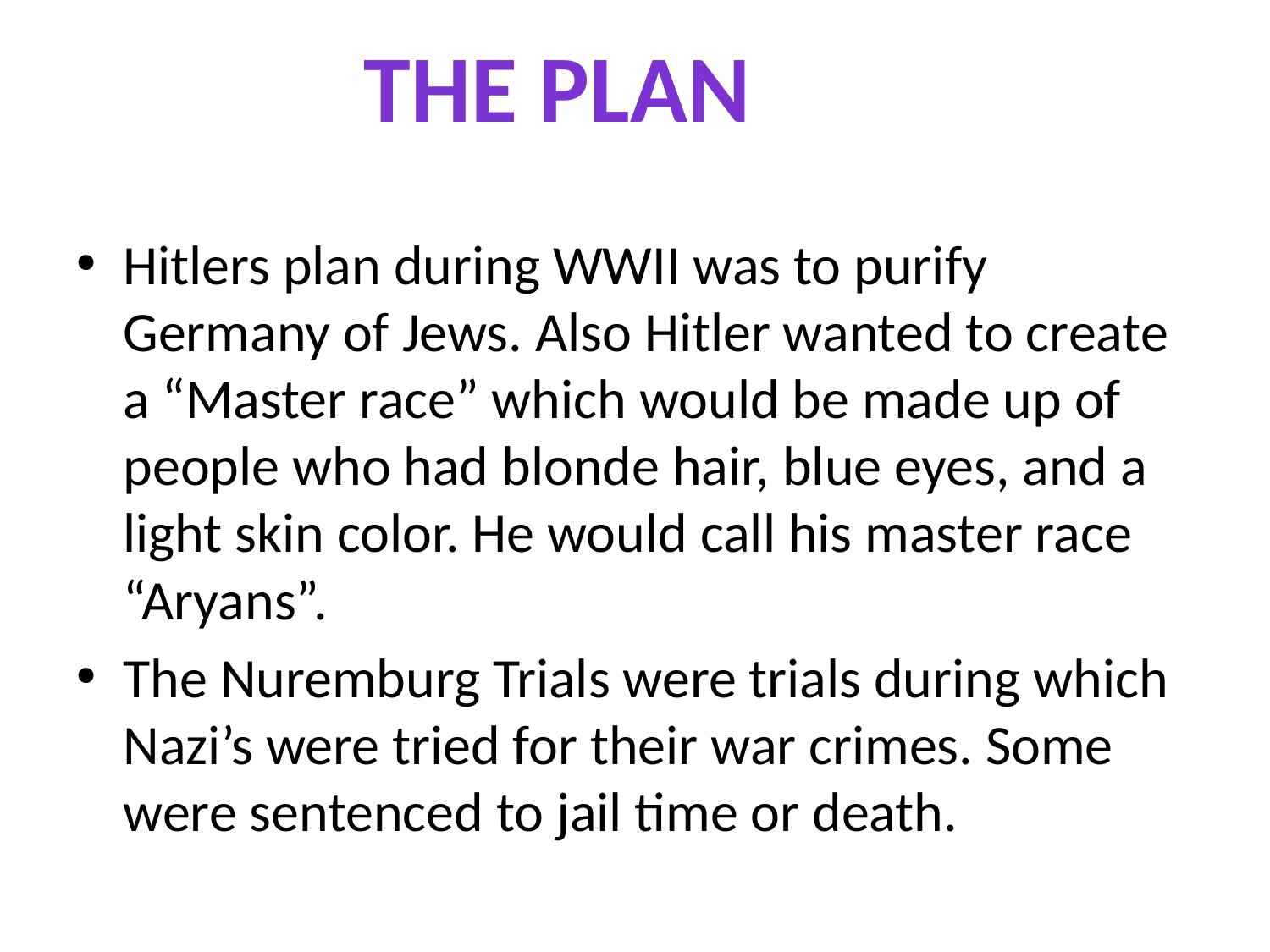

The plan
Hitlers plan during WWII was to purify Germany of Jews. Also Hitler wanted to create a “Master race” which would be made up of people who had blonde hair, blue eyes, and a light skin color. He would call his master race “Aryans”.
The Nuremburg Trials were trials during which Nazi’s were tried for their war crimes. Some were sentenced to jail time or death.